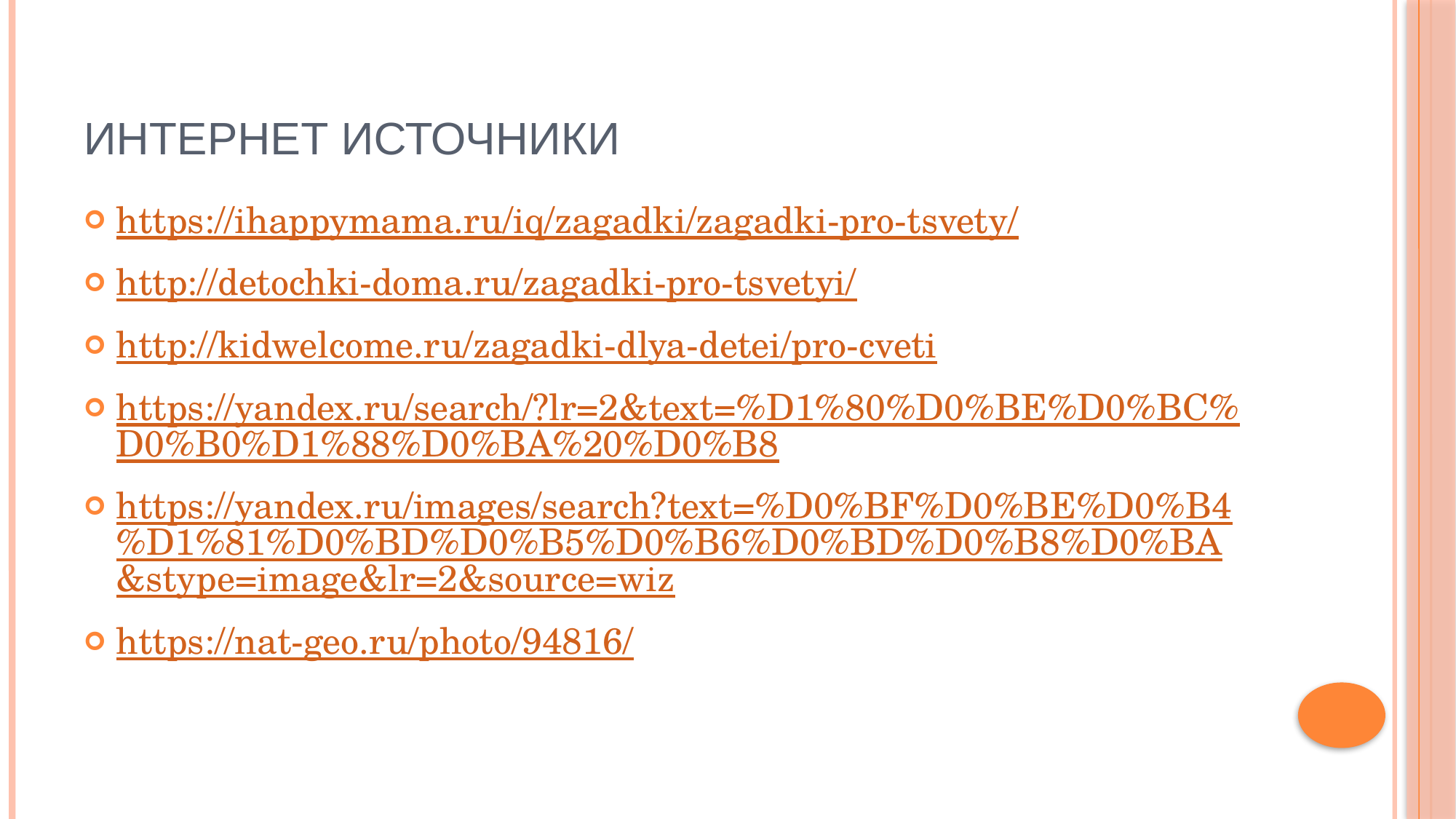

# Интернет источники
https://ihappymama.ru/iq/zagadki/zagadki-pro-tsvety/
http://detochki-doma.ru/zagadki-pro-tsvetyi/
http://kidwelcome.ru/zagadki-dlya-detei/pro-cveti
https://yandex.ru/search/?lr=2&text=%D1%80%D0%BE%D0%BC%D0%B0%D1%88%D0%BA%20%D0%B8
https://yandex.ru/images/search?text=%D0%BF%D0%BE%D0%B4%D1%81%D0%BD%D0%B5%D0%B6%D0%BD%D0%B8%D0%BA&stype=image&lr=2&source=wiz
https://nat-geo.ru/photo/94816/